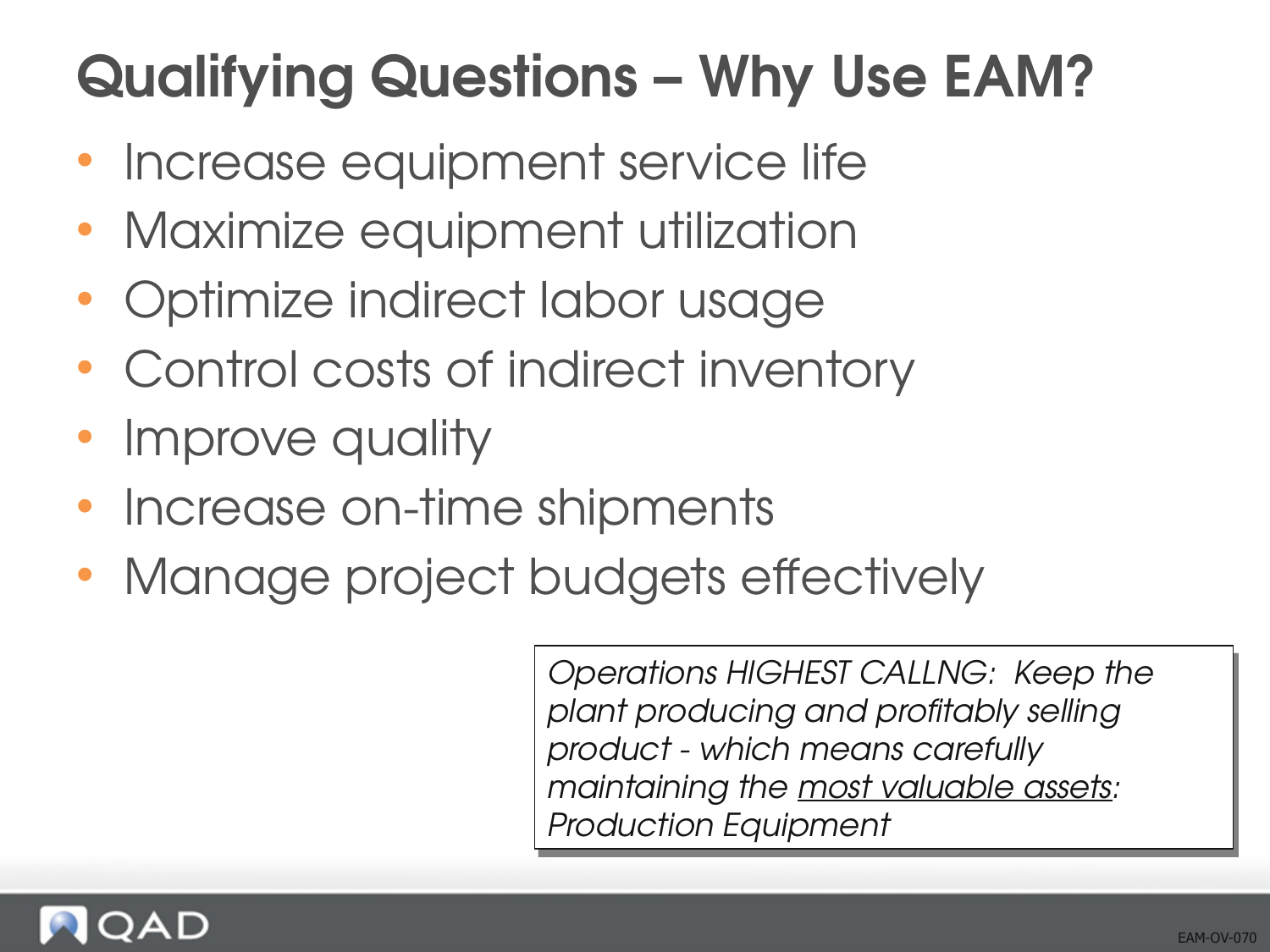

# Qualifying Questions – Why Use EAM?
Increase equipment service life
Maximize equipment utilization
Optimize indirect labor usage
Control costs of indirect inventory
Improve quality
Increase on-time shipments
Manage project budgets effectively
Operations HIGHEST CALLNG:  Keep the plant producing and profitably selling product - which means carefully maintaining the most valuable assets:  Production Equipment
EAM-OV-070